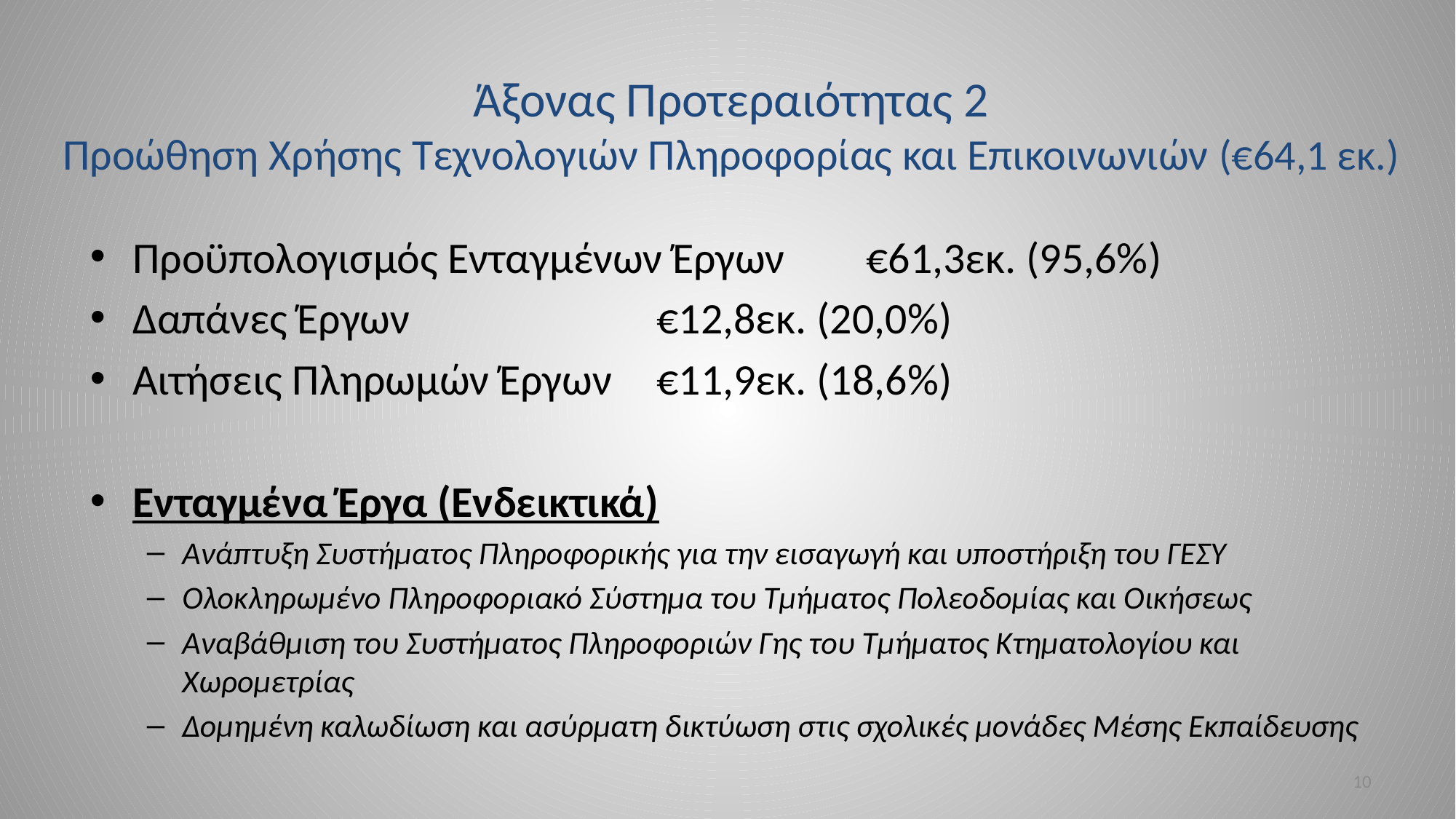

# Άξονας Προτεραιότητας 2 Προώθηση Χρήσης Τεχνολογιών Πληροφορίας και Επικοινωνιών (€64,1 εκ.)
Προϋπολογισμός Ενταγμένων Έργων 	€61,3εκ. (95,6%)
Δαπάνες Έργων				 	€12,8εκ. (20,0%)
Αιτήσεις Πληρωμών Έργων 			€11,9εκ. (18,6%)

Ενταγμένα Έργα (Ενδεικτικά)
Ανάπτυξη Συστήματος Πληροφορικής για την εισαγωγή και υποστήριξη του ΓΕΣΥ
Ολοκληρωμένο Πληροφοριακό Σύστημα του Τμήματος Πολεοδομίας και Οικήσεως
Αναβάθμιση του Συστήματος Πληροφοριών Γης του Τμήματος Κτηματολογίου και Χωρομετρίας
Δομημένη καλωδίωση και ασύρματη δικτύωση στις σχολικές μονάδες Μέσης Εκπαίδευσης

10